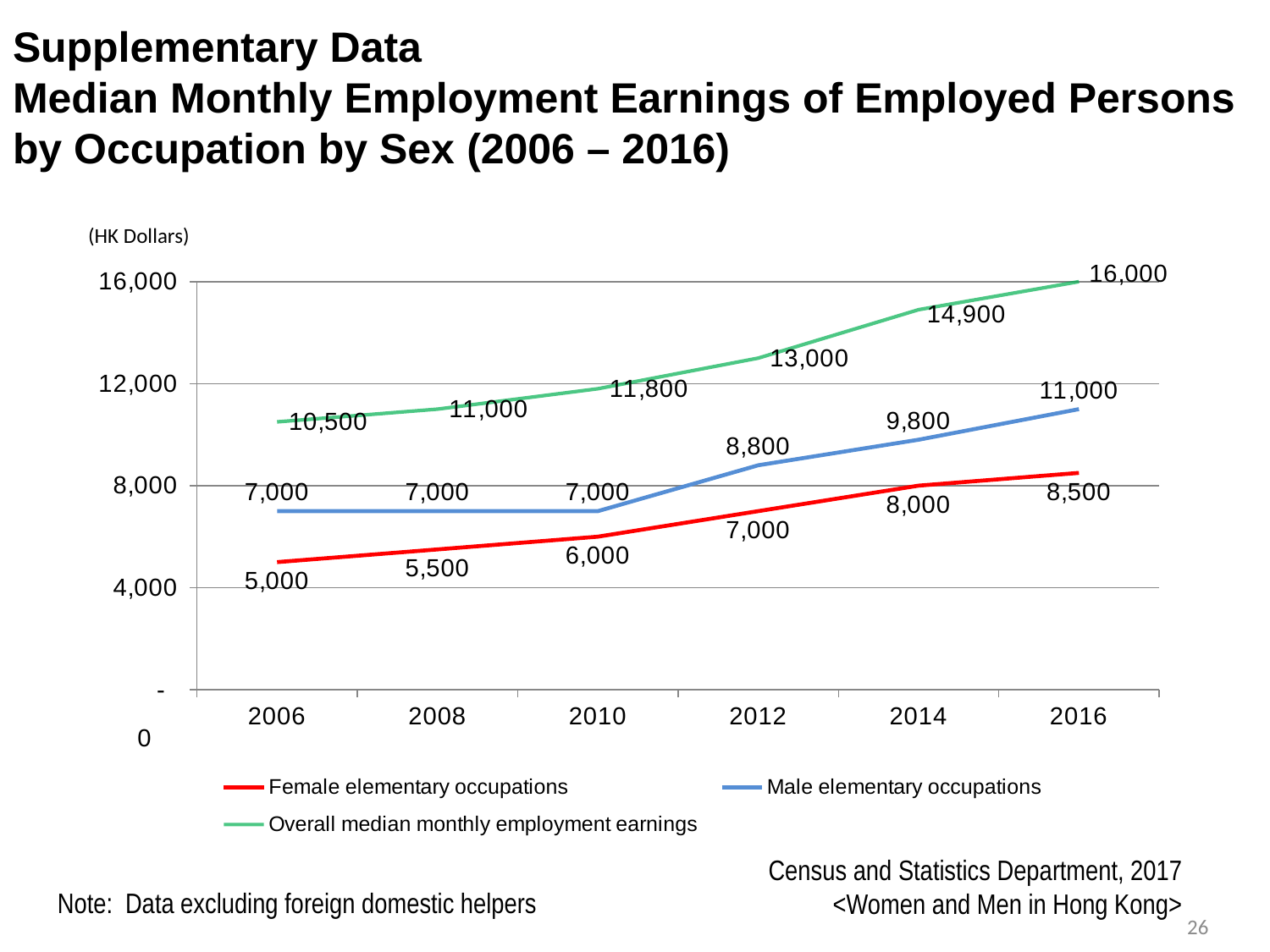

# Supplementary Data Median Monthly Employment Earnings of Employed Persons by Occupation by Sex (2006 – 2016)
(HK Dollars)

### Chart

| Category | Female elementary occupations | Male elementary occupations | Overall median monthly employment earnings |
|---|---|---|---|
| 2006 | 5000.0 | 7000.0 | 10500.0 |
| 2008 | 5500.0 | 7000.0 | 11000.0 |
| 2010 | 6000.0 | 7000.0 | 11800.0 |
| 2012 | 7000.0 | 8800.0 | 13000.0 |
| 2014 | 8000.0 | 9800.0 | 14900.0 |
| 2016 | 8500.0 | 11000.0 | 16000.0 |
0

Census and Statistics Department, 2017
<Women and Men in Hong Kong>
Note:  Data excluding foreign domestic helpers
26